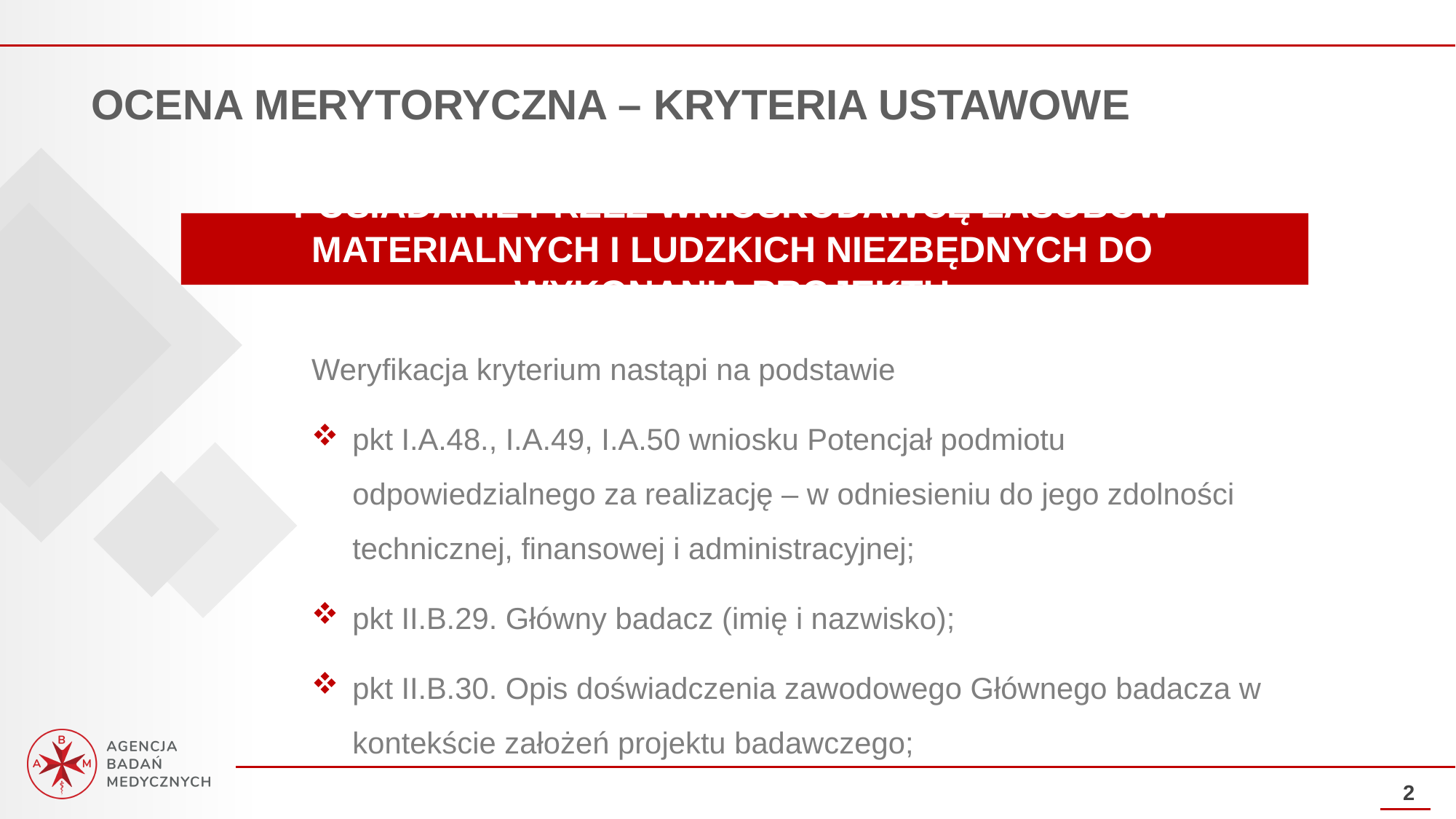

OCENA MERYTORYCZNA – KRYTERIA USTAWOWE

POSIADANIE PRZEZ WNIOSKODAWCĘ ZASOBÓW MATERIALNYCH I LUDZKICH NIEZBĘDNYCH DO WYKONANIA PROJEKTU

Weryfikacja kryterium nastąpi na podstawie
pkt I.A.48., I.A.49, I.A.50 wniosku Potencjał podmiotu odpowiedzialnego za realizację – w odniesieniu do jego zdolności technicznej, finansowej i administracyjnej;
pkt II.B.29. Główny badacz (imię i nazwisko);
pkt II.B.30. Opis doświadczenia zawodowego Głównego badacza w kontekście założeń projektu badawczego;

2